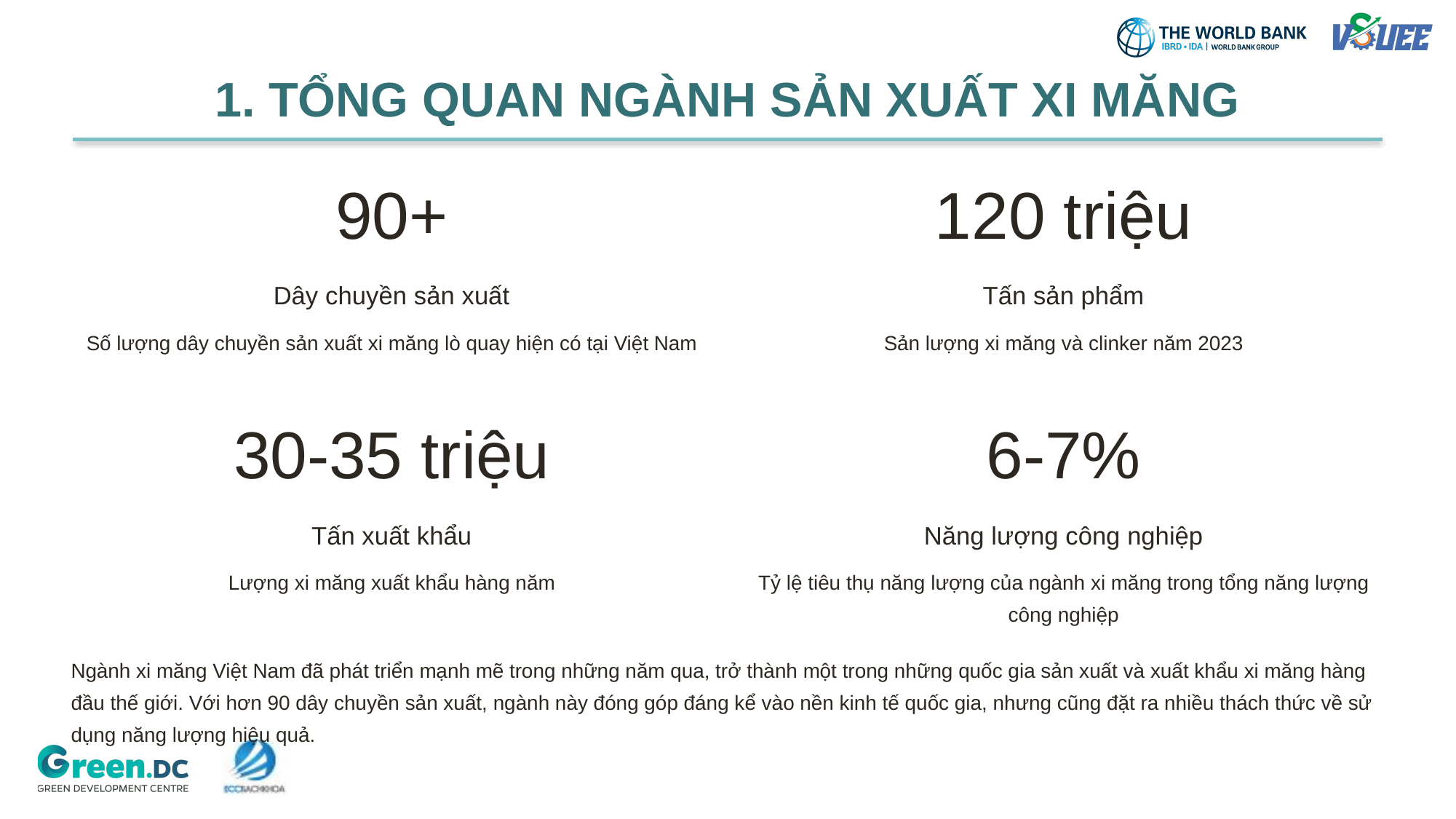

# 1. TỔNG QUAN NGÀNH SẢN XUẤT XI MĂNG
90+
120 triệu
Dây chuyền sản xuất
Tấn sản phẩm
Số lượng dây chuyền sản xuất xi măng lò quay hiện có tại Việt Nam
Sản lượng xi măng và clinker năm 2023
30-35 triệu
6-7%
Tấn xuất khẩu
Năng lượng công nghiệp
Tỷ lệ tiêu thụ năng lượng của ngành xi măng trong tổng năng lượng công nghiệp
Lượng xi măng xuất khẩu hàng năm
Ngành xi măng Việt Nam đã phát triển mạnh mẽ trong những năm qua, trở thành một trong những quốc gia sản xuất và xuất khẩu xi măng hàng đầu thế giới. Với hơn 90 dây chuyền sản xuất, ngành này đóng góp đáng kể vào nền kinh tế quốc gia, nhưng cũng đặt ra nhiều thách thức về sử dụng năng lượng hiệu quả.